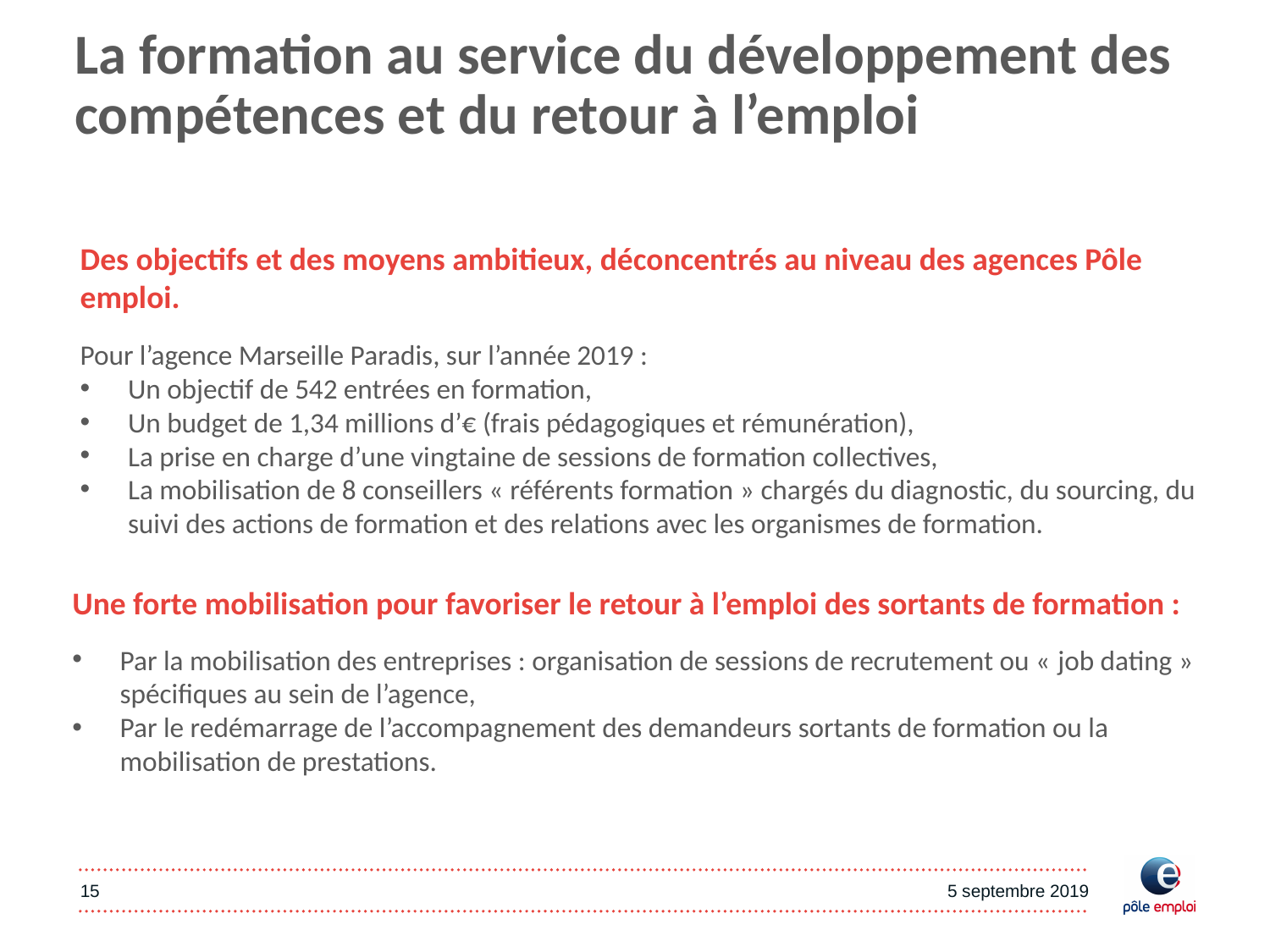

# La formation au service du développement des compétences et du retour à l’emploi
Des objectifs et des moyens ambitieux, déconcentrés au niveau des agences Pôle emploi.

Pour l’agence Marseille Paradis, sur l’année 2019 :
Un objectif de 542 entrées en formation,
Un budget de 1,34 millions d’€ (frais pédagogiques et rémunération),
La prise en charge d’une vingtaine de sessions de formation collectives,
La mobilisation de 8 conseillers « référents formation » chargés du diagnostic, du sourcing, du suivi des actions de formation et des relations avec les organismes de formation.
Une forte mobilisation pour favoriser le retour à l’emploi des sortants de formation :

Par la mobilisation des entreprises : organisation de sessions de recrutement ou « job dating » spécifiques au sein de l’agence,
Par le redémarrage de l’accompagnement des demandeurs sortants de formation ou la mobilisation de prestations.
15
5 septembre 2019